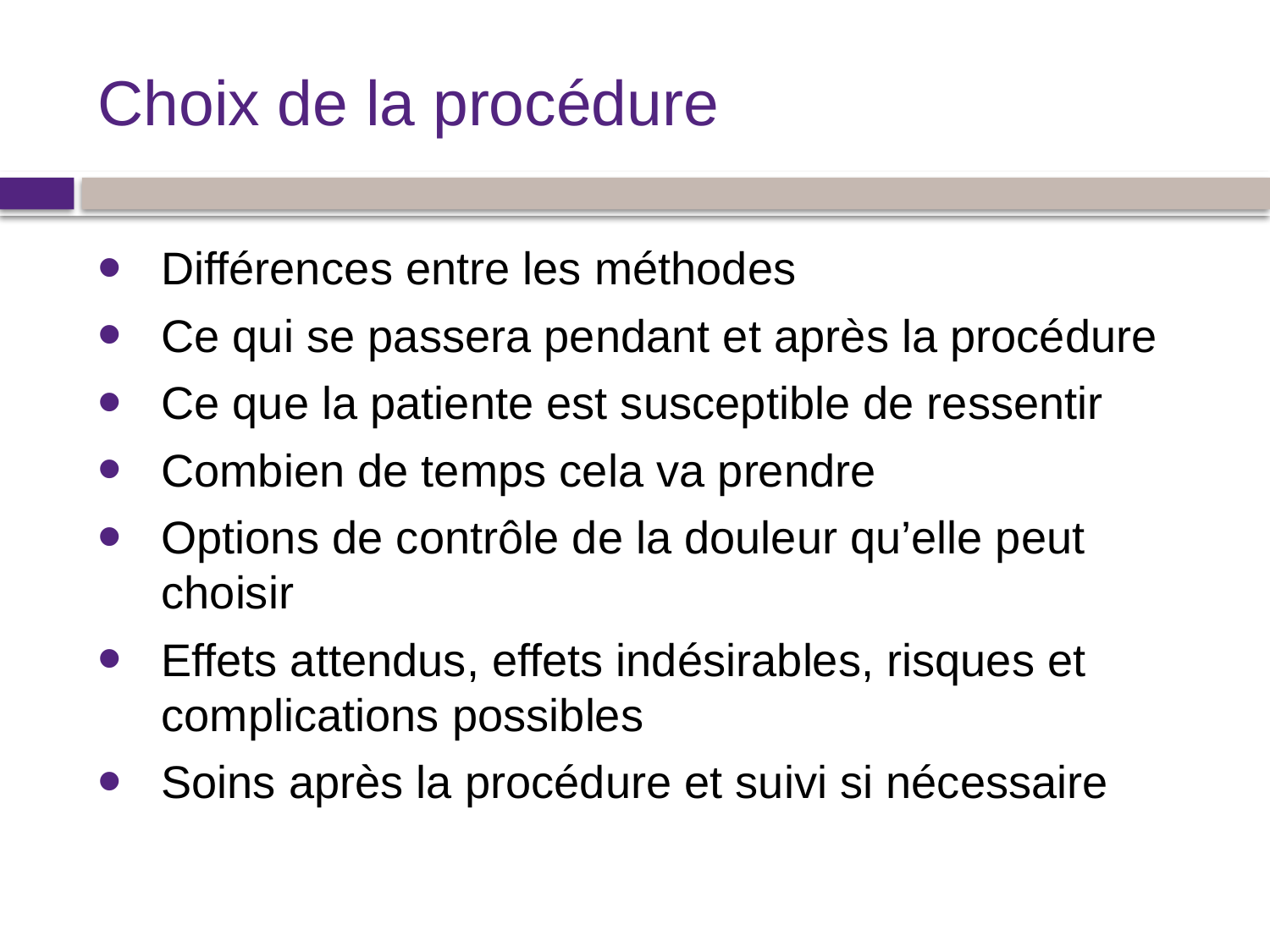

# Choix de la procédure
Différences entre les méthodes
Ce qui se passera pendant et après la procédure
Ce que la patiente est susceptible de ressentir
Combien de temps cela va prendre
Options de contrôle de la douleur qu’elle peut choisir
Effets attendus, effets indésirables, risques et complications possibles
Soins après la procédure et suivi si nécessaire